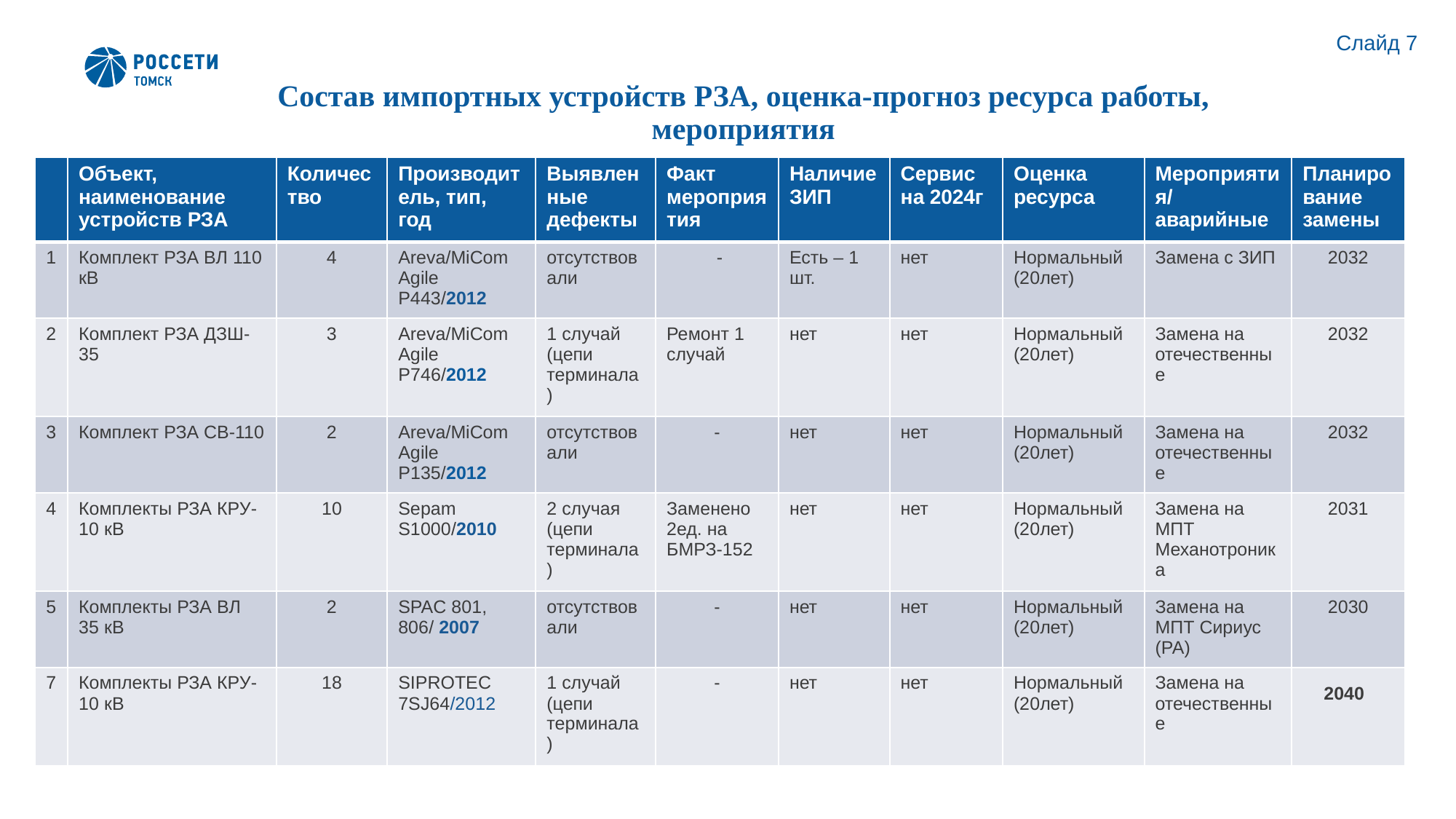

Слайд 7
Состав импортных устройств РЗА, оценка-прогноз ресурса работы, мероприятия
|  | Объект, наименование устройств РЗА | Количество | Производитель, тип, год | Выявленные дефекты | Факт мероприятия | Наличие ЗИП | Сервис на 2024г | Оценка ресурса | Мероприятия/аварийные | Планирование замены |
| --- | --- | --- | --- | --- | --- | --- | --- | --- | --- | --- |
| 1 | Комплект РЗА ВЛ 110 кВ | 4 | Areva/MiCom Agile P443/2012 | отсутствовали | - | Есть – 1 шт. | нет | Нормальный (20лет) | Замена с ЗИП | 2032 |
| 2 | Комплект РЗА ДЗШ-35 | 3 | Areva/MiCom Agile P746/2012 | 1 случай (цепи терминала) | Ремонт 1 случай | нет | нет | Нормальный (20лет) | Замена на отечественные | 2032 |
| 3 | Комплект РЗА СВ-110 | 2 | Areva/MiCom Agile P135/2012 | отсутствовали | - | нет | нет | Нормальный (20лет) | Замена на отечественные | 2032 |
| 4 | Комплекты РЗА КРУ-10 кВ | 10 | Sepam S1000/2010 | 2 случая (цепи терминала) | Заменено 2ед. на БМРЗ-152 | нет | нет | Нормальный (20лет) | Замена на МПТ Механотроника | 2031 |
| 5 | Комплекты РЗА ВЛ 35 кВ | 2 | SPAC 801, 806/ 2007 | отсутствовали | - | нет | нет | Нормальный (20лет) | Замена на МПТ Сириус (РА) | 2030 |
| 7 | Комплекты РЗА КРУ-10 кВ | 18 | SIPROTEC 7SJ64/2012 | 1 случай (цепи терминала) | - | нет | нет | Нормальный (20лет) | Замена на отечественные | 2040 |
Небольшой накопленный опыт эксплуатации устройств РЗА иностранного производства подтверждает необходимость проведения их замены на устройства РЗА отечественных производителей и желательно до окончания срока эксплуатации